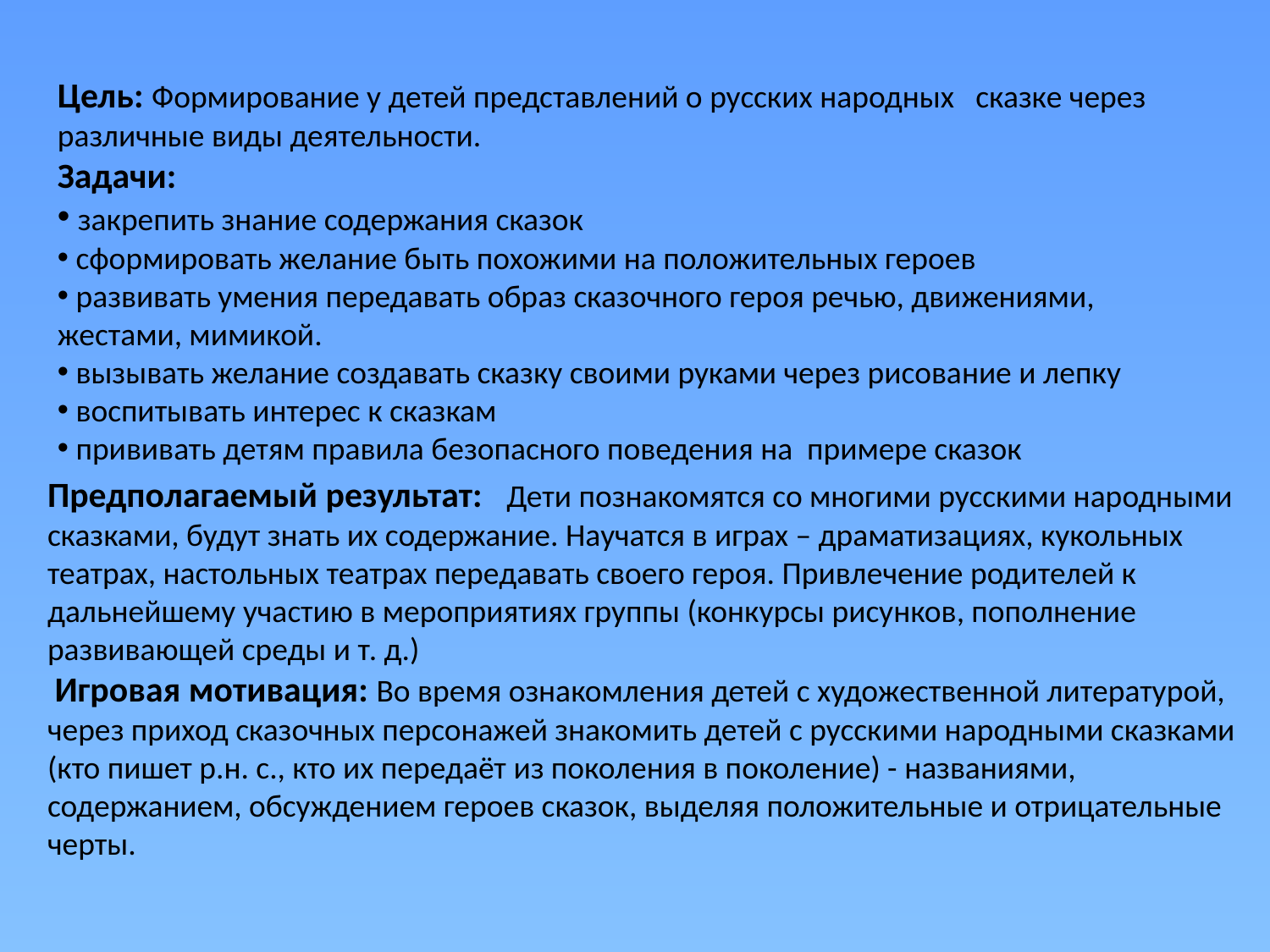

Цель: Формирование у детей представлений о русских народных   сказке через различные виды деятельности.
Задачи:
 закрепить знание содержания сказок
 сформировать желание быть похожими на положительных героев
 развивать умения передавать образ сказочного героя речью, движениями, жестами, мимикой.
 вызывать желание создавать сказку своими руками через рисование и лепку
 воспитывать интерес к сказкам
 прививать детям правила безопасного поведения на  примере сказок

Предполагаемый результат:   Дети познакомятся со многими русскими народными сказками, будут знать их содержание. Научатся в играх – драматизациях, кукольных театрах, настольных театрах передавать своего героя. Привлечение родителей к дальнейшему участию в мероприятиях группы (конкурсы рисунков, пополнение развивающей среды и т. д.)
 Игровая мотивация: Во время ознакомления детей с художественной литературой, через приход сказочных персонажей знакомить детей с русскими народными сказками (кто пишет р.н. с., кто их передаёт из поколения в поколение) - названиями, содержанием, обсуждением героев сказок, выделяя положительные и отрицательные черты.